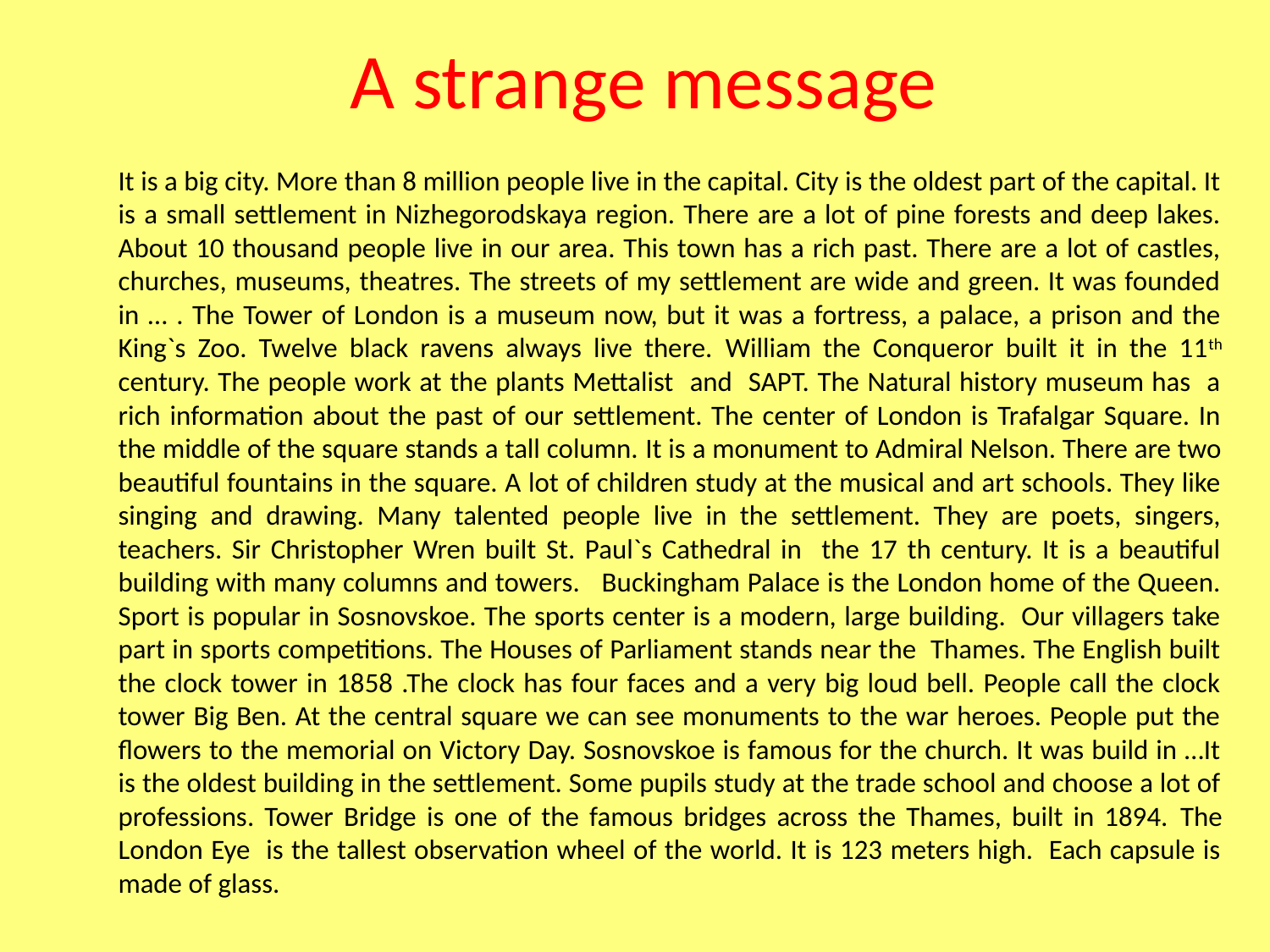

# A strange message

	It is a big city. More than 8 million people live in the capital. City is the oldest part of the capital. It is a small settlement in Nizhegorodskaya region. There are a lot of pine forests and deep lakes. About 10 thousand people live in our area. This town has a rich past. There are a lot of castles, churches, museums, theatres. The streets of my settlement are wide and green. It was founded in … . The Tower of London is a museum now, but it was a fortress, a palace, a prison and the King`s Zoo. Twelve black ravens always live there. William the Conqueror built it in the 11th century. The people work at the plants Mettalist  and  SAPT. The Natural history museum has  a rich information about the past of our settlement. The center of London is Trafalgar Square. In the middle of the square stands a tall column. It is a monument to Admiral Nelson. There are two beautiful fountains in the square. A lot of children study at the musical and art schools. They like singing and drawing. Many talented people live in the settlement. They are poets, singers, teachers. Sir Christopher Wren built St. Paul`s Cathedral in  the 17 th century. It is a beautiful building with many columns and towers.   Buckingham Palace is the London home of the Queen. Sport is popular in Sosnovskoe. The sports center is a modern, large building.  Our villagers take part in sports competitions. The Houses of Parliament stands near the  Thames. The English built the clock tower in 1858 .The clock has four faces and a very big loud bell. People call the clock tower Big Ben. At the central square we can see monuments to the war heroes. People put the flowers to the memorial on Victory Day. Sosnovskoe is famous for the church. It was build in …It is the oldest building in the settlement. Some pupils study at the trade school and choose a lot of professions. Tower Bridge is one of the famous bridges across the Thames, built in 1894. The London Eye  is the tallest observation wheel of the world. It is 123 meters high.  Each capsule is made of glass.